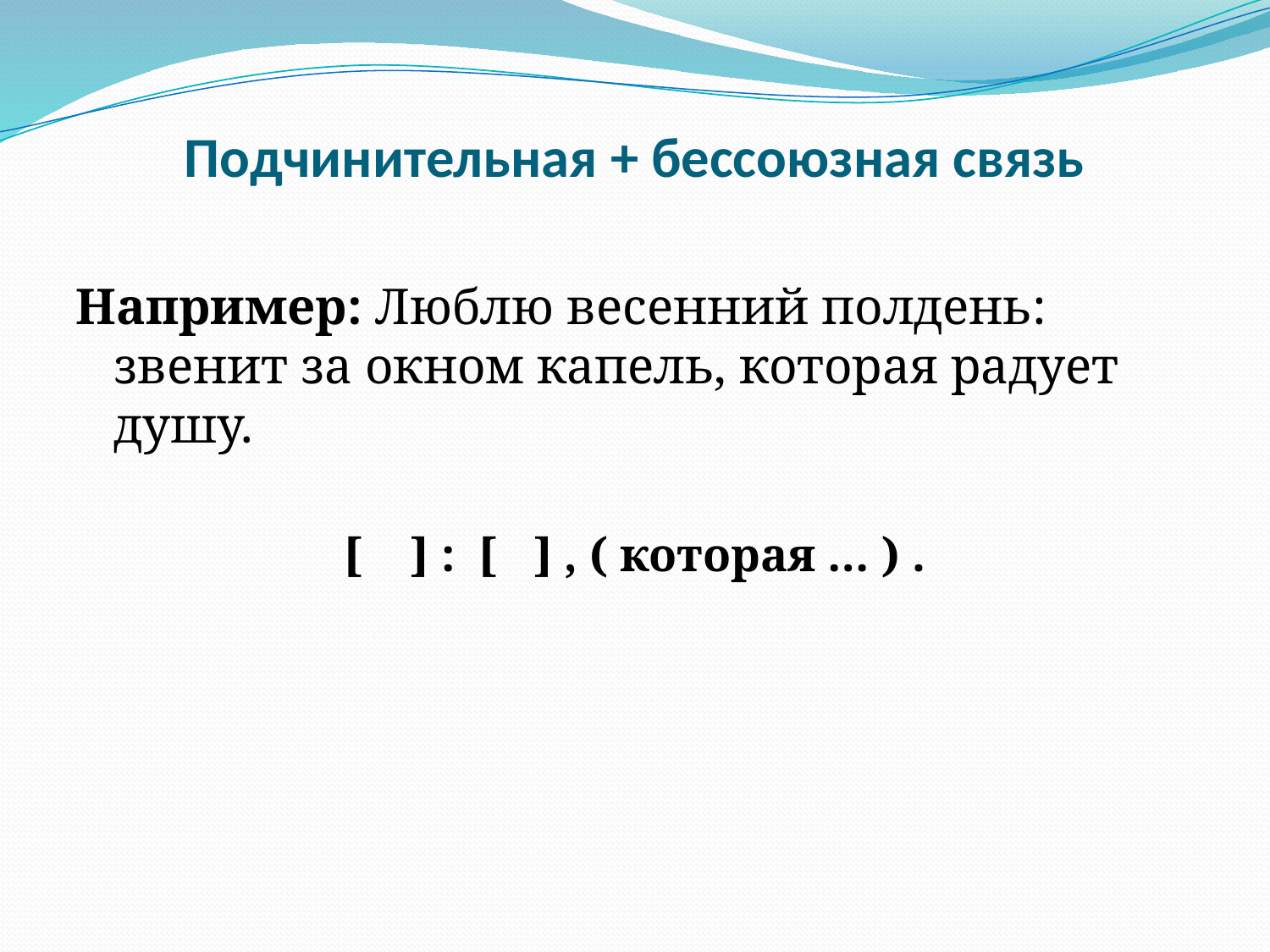

# Подчинительная + бессоюзная связь
Например: Люблю весенний полдень: звенит за окном капель, которая радует душу.

[    ] :  [   ] , ( которая … ) .